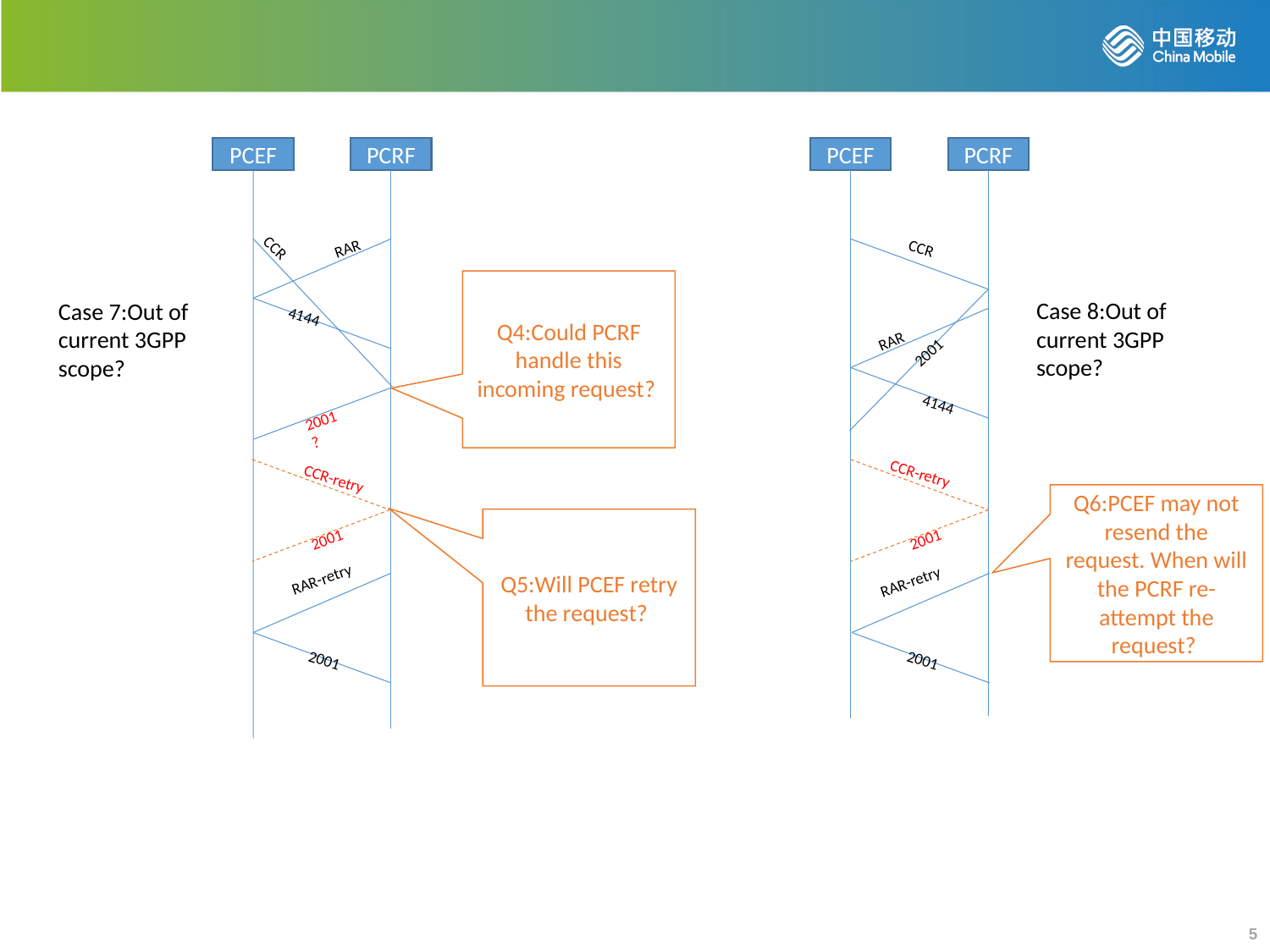

#
PCEF
PCRF
PCEF
PCRF
RAR
CCR
CCR
Q4:Could PCRF handle this incoming request?
Case 8:Out of current 3GPP scope?
Case 7:Out of current 3GPP scope?
4144
RAR
2001
4144
2001?
CCR-retry
CCR-retry
Q6:PCEF may not resend the request. When will the PCRF re-attempt the request?
Q5:Will PCEF retry the request?
2001
2001
RAR-retry
RAR-retry
2001
2001